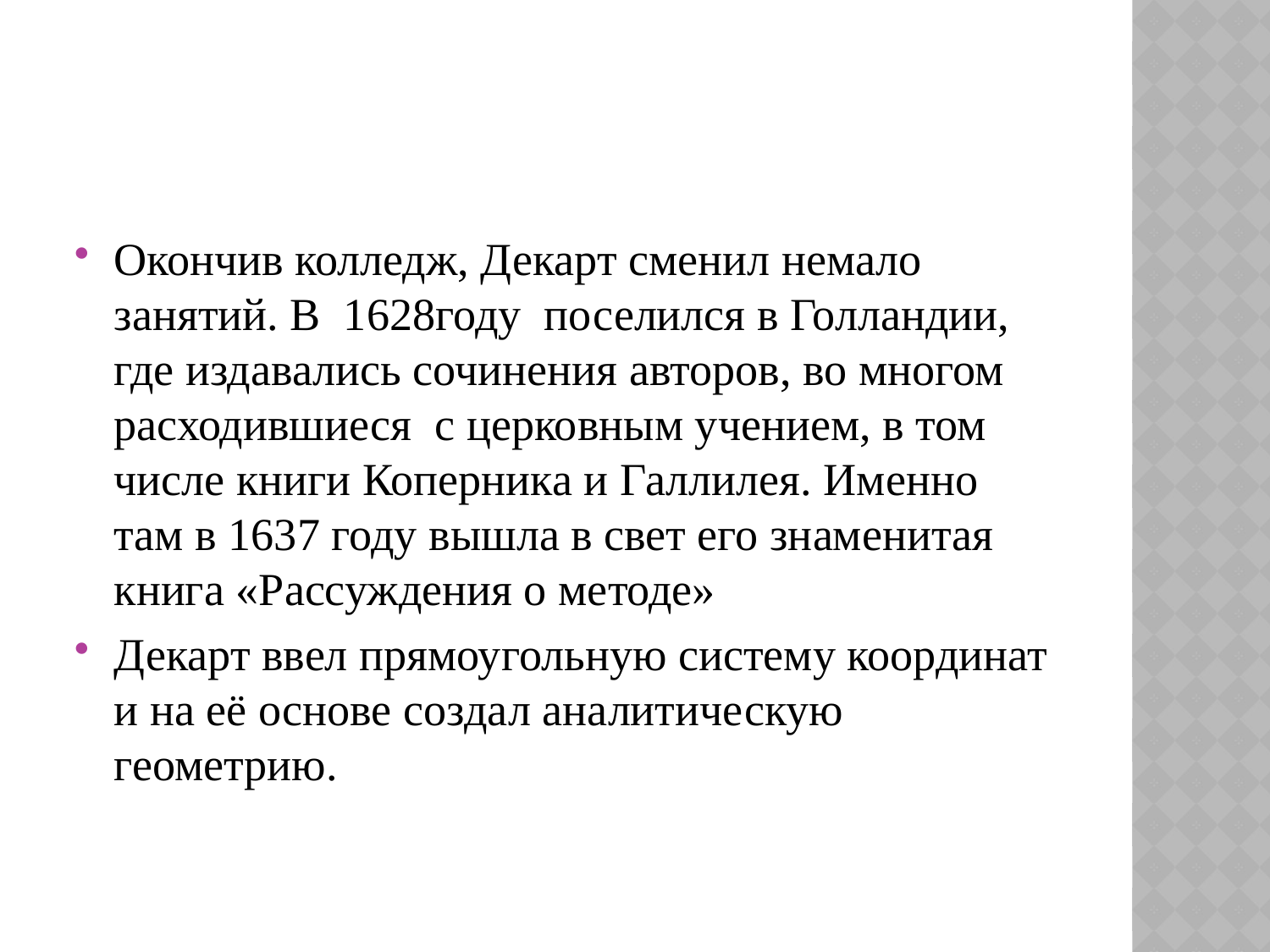

Окончив колледж, Декарт сменил немало занятий. В  1628году  поселился в Голландии, где издавались сочинения авторов, во многом расходившиеся  с церковным учением, в том числе книги Коперника и Галлилея. Именно там в 1637 году вышла в свет его знаменитая книга «Рассуждения о методе»
Декарт ввел прямоугольную систему координат и на её основе создал аналитическую геометрию.